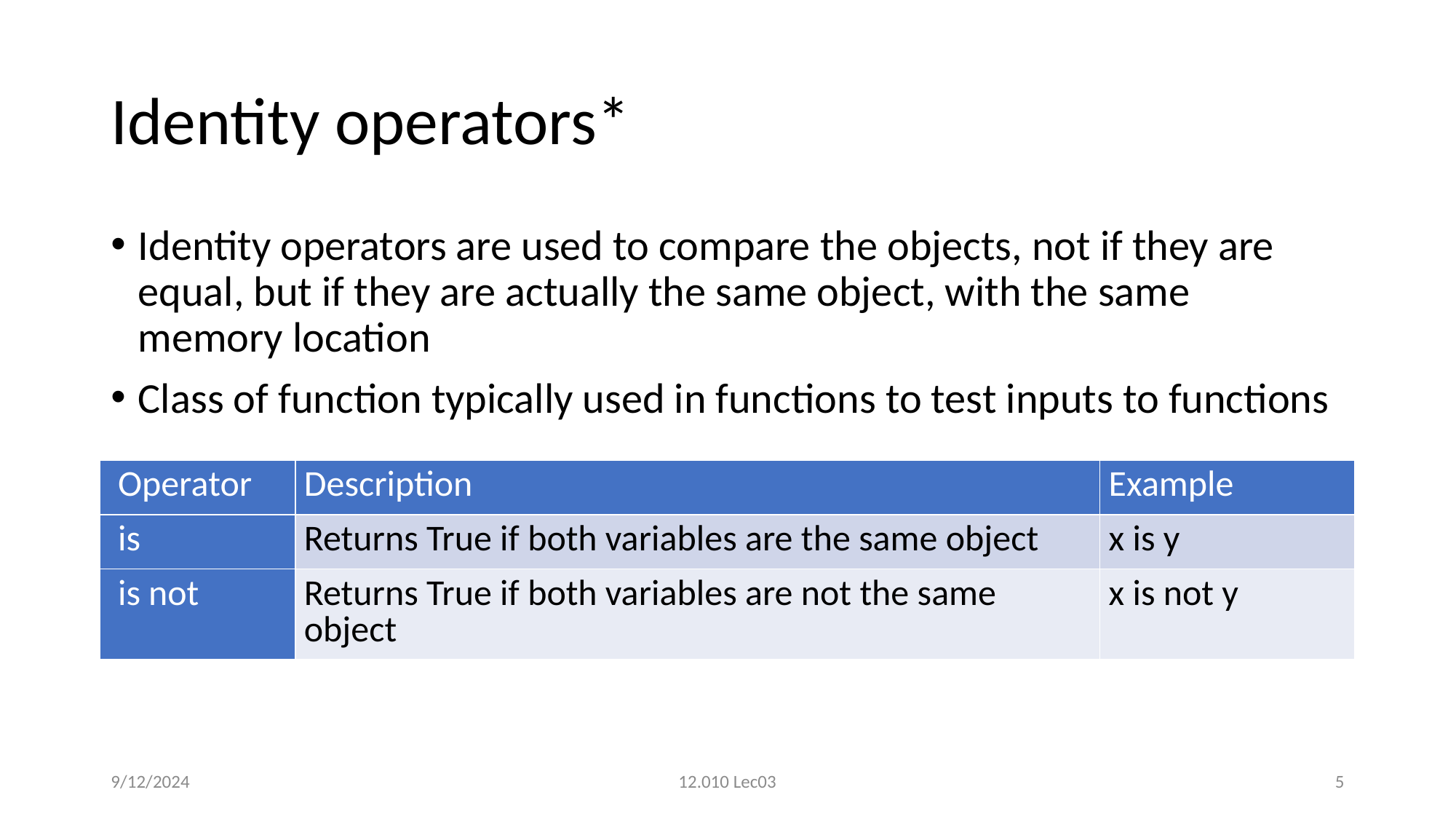

# Identity operators*
Identity operators are used to compare the objects, not if they are equal, but if they are actually the same object, with the same memory location
Class of function typically used in functions to test inputs to functions
| Operator | Description | Example |
| --- | --- | --- |
| is | Returns True if both variables are the same object | x is y |
| is not | Returns True if both variables are not the same object | x is not y |
9/12/2024
12.010 Lec03
5